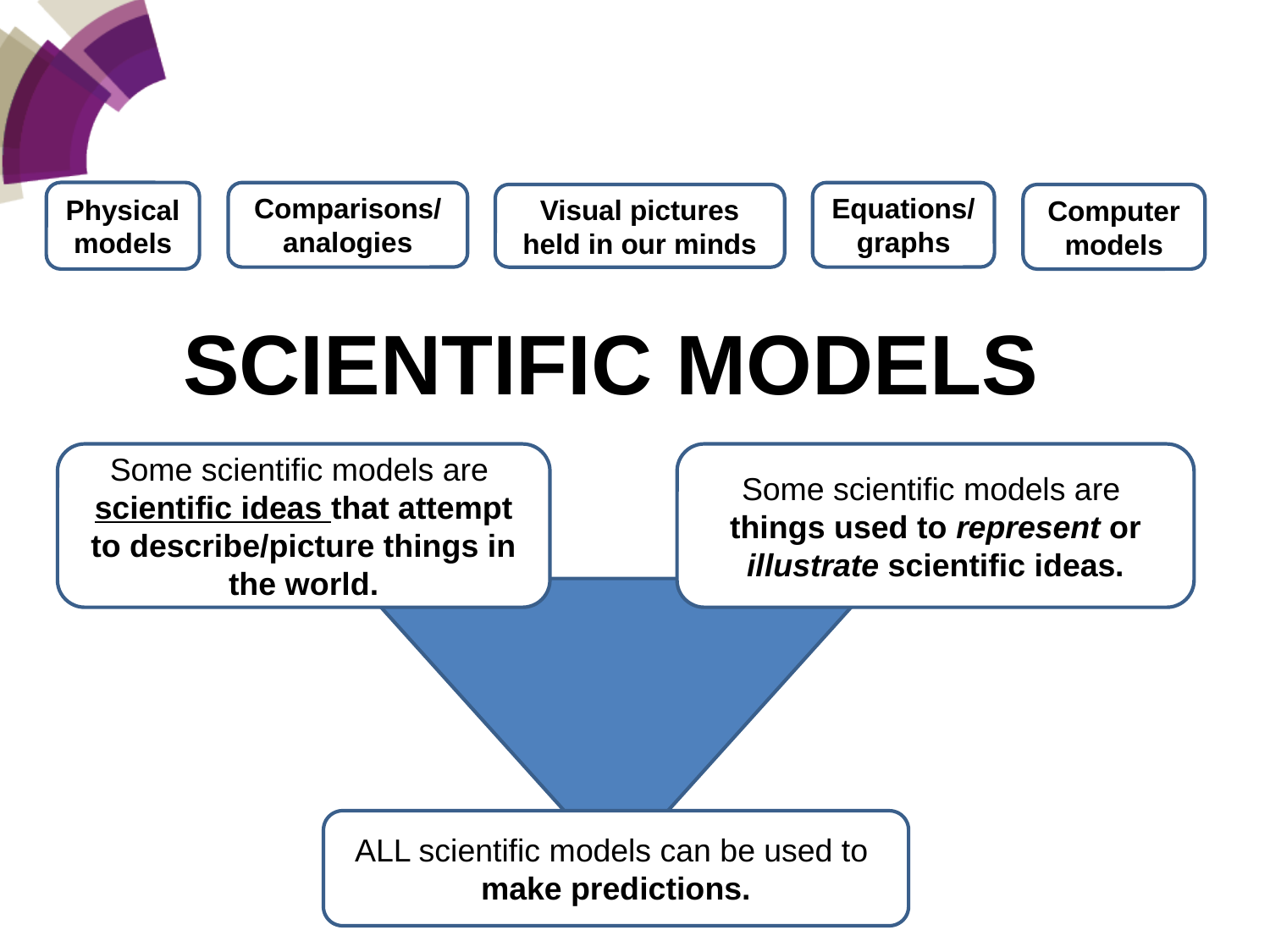

Physical models
Equations/graphs
Comparisons/
analogies
Visual pictures
held in our minds
Computer models
SCIENTIFIC MODELS
Some scientific models are
scientific ideas that attempt to describe/picture things in the world.
Some scientific models are
things used to represent or illustrate scientific ideas.

ALL scientific models can be used to
make predictions.